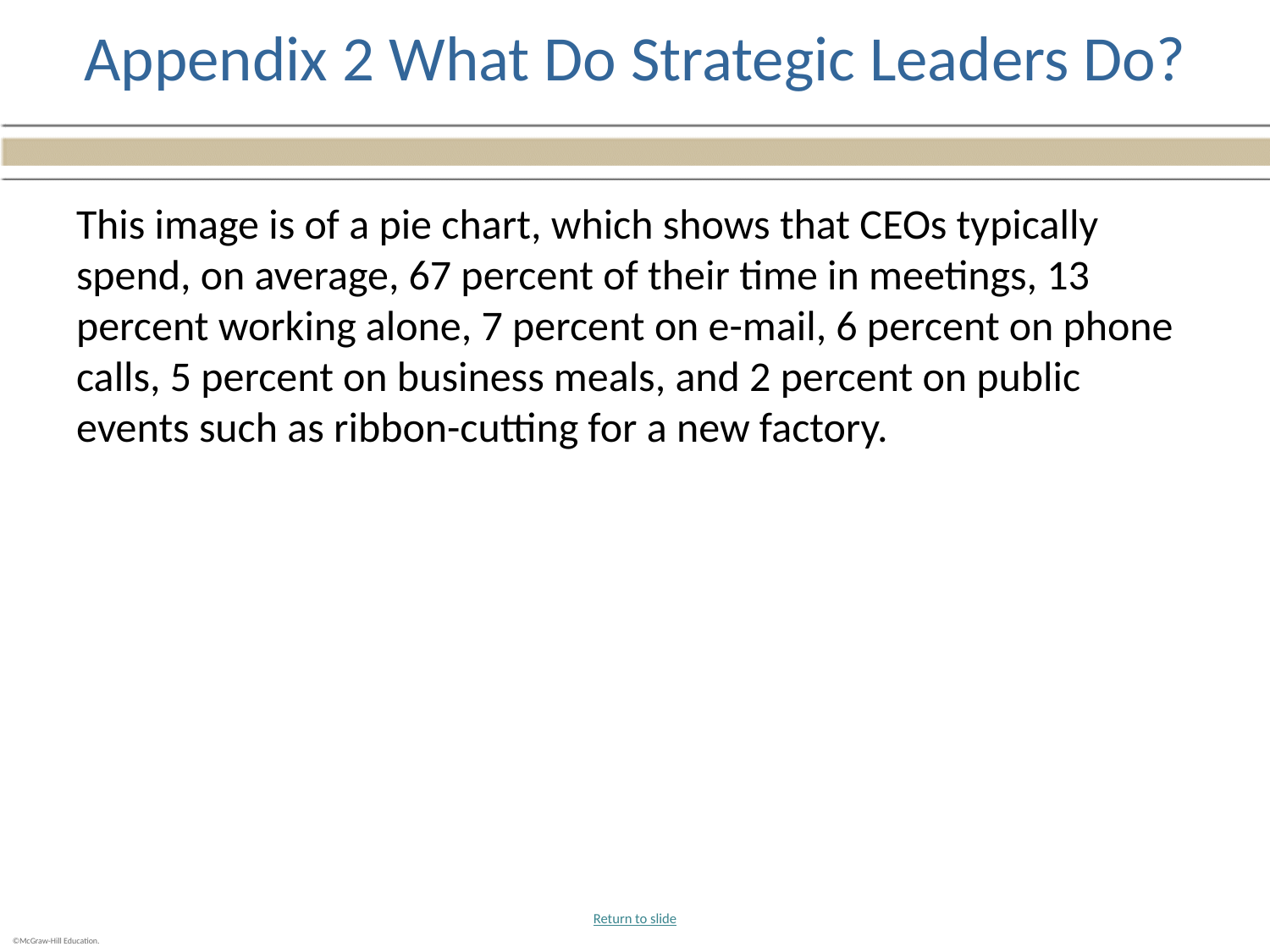

# Appendix 2 What Do Strategic Leaders Do?
This image is of a pie chart, which shows that CEOs typically spend, on average, 67 percent of their time in meetings, 13 percent working alone, 7 percent on e-mail, 6 percent on phone calls, 5 percent on business meals, and 2 percent on public events such as ribbon-cutting for a new factory.
Return to slide